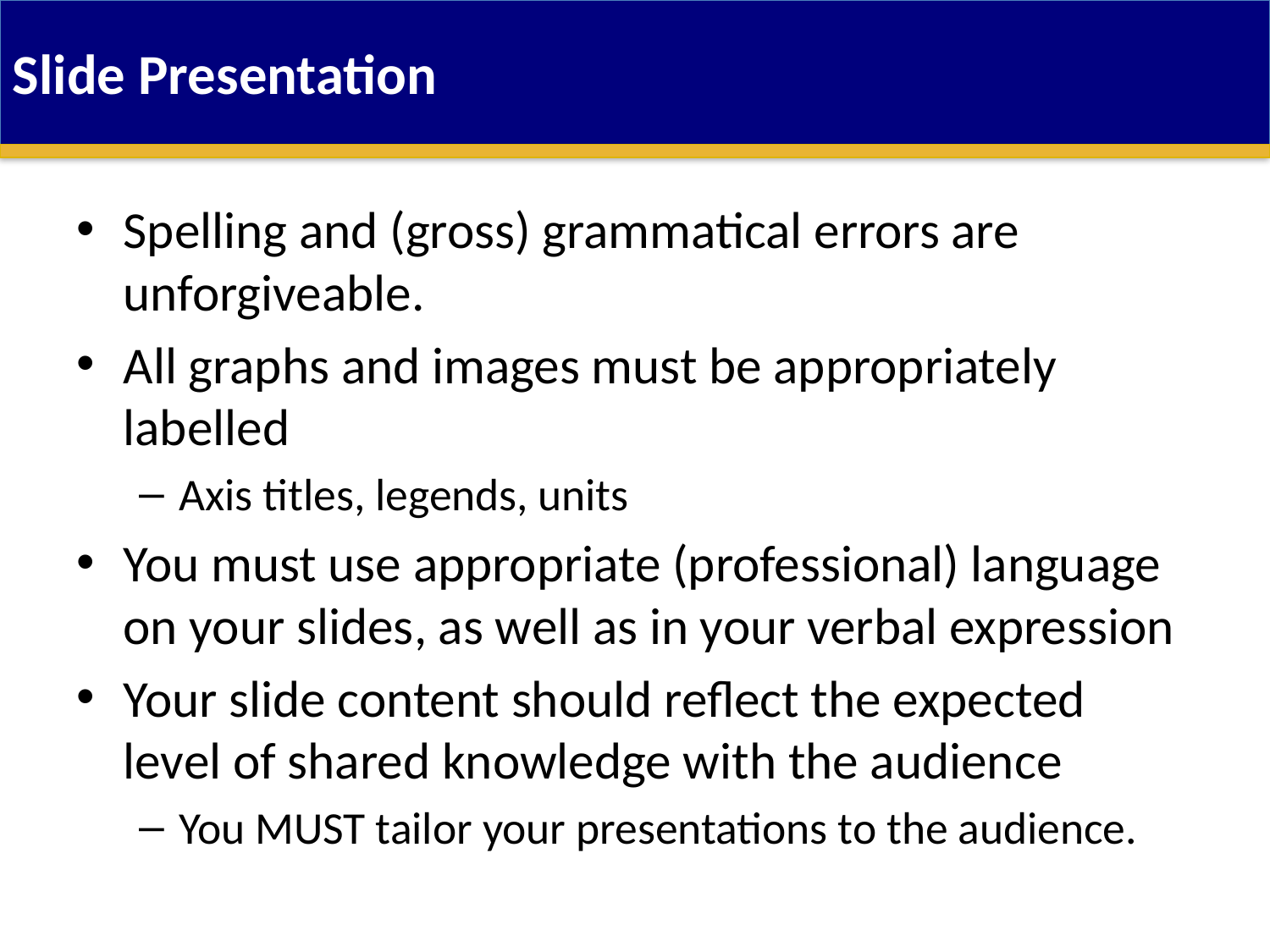

Slide Presentation

Spelling and (gross) grammatical errors are unforgiveable.
All graphs and images must be appropriately labelled
Axis titles, legends, units
You must use appropriate (professional) language on your slides, as well as in your verbal expression
Your slide content should reflect the expected level of shared knowledge with the audience
You MUST tailor your presentations to the audience.